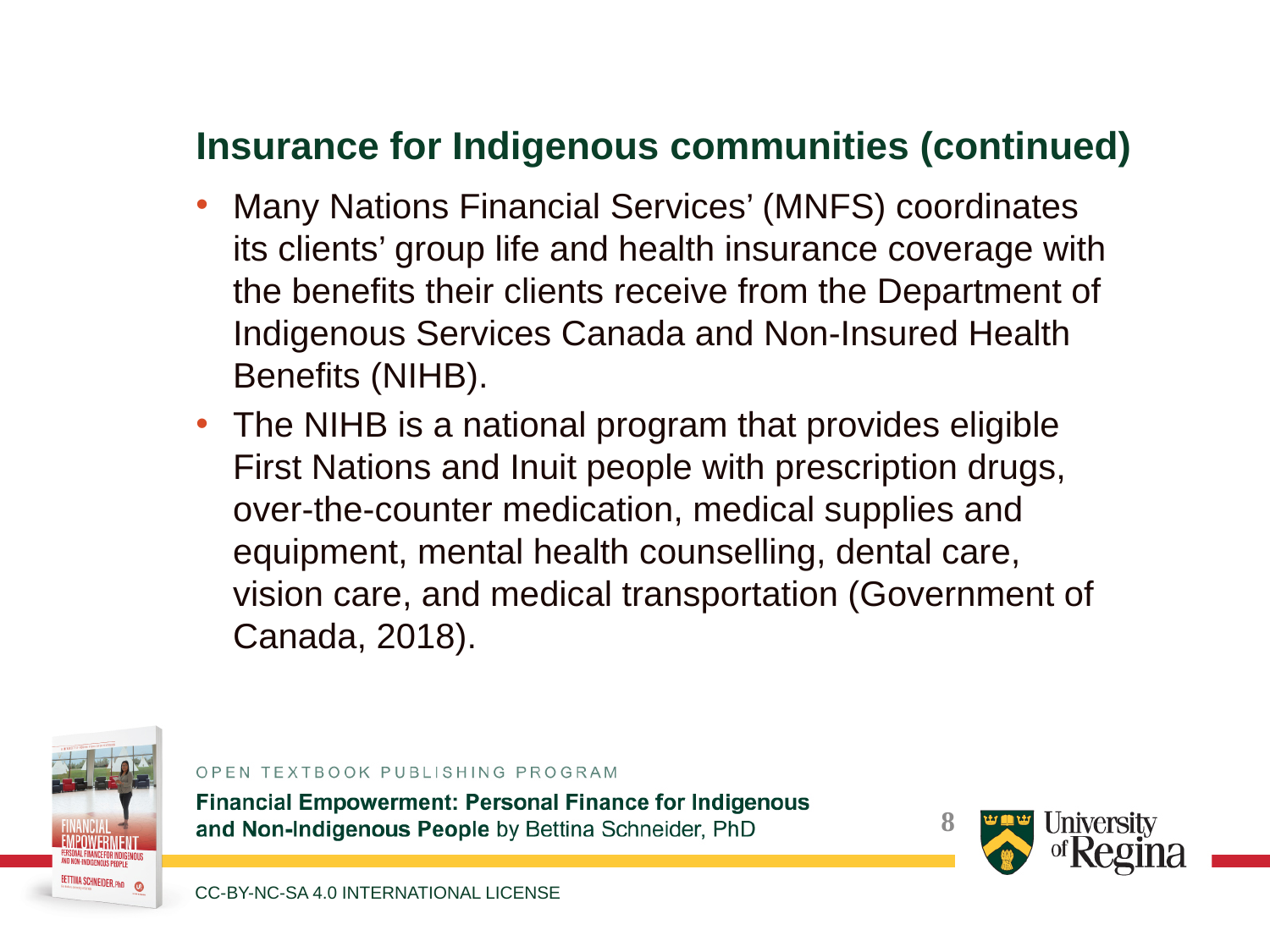

Insurance for Indigenous communities (continued)
Many Nations Financial Services’ (MNFS) coordinates its clients’ group life and health insurance coverage with the benefits their clients receive from the Department of Indigenous Services Canada and Non-Insured Health Benefits (NIHB).
The NIHB is a national program that provides eligible First Nations and Inuit people with prescription drugs, over-the-counter medication, medical supplies and equipment, mental health counselling, dental care, vision care, and medical transportation (Government of Canada, 2018).

CC-BY-NC-SA 4.0 INTERNATIONAL LICENSE